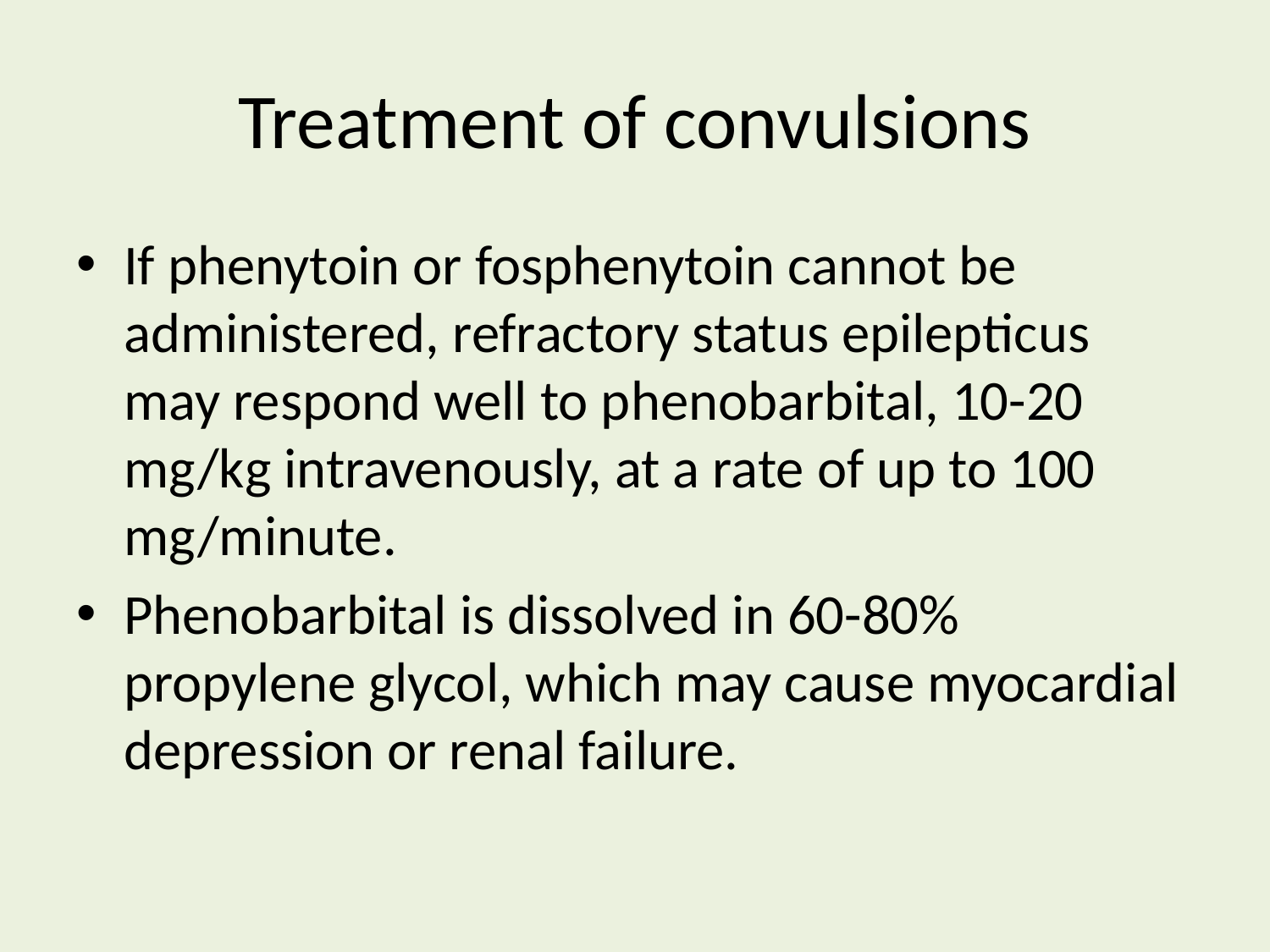

# Treatment of convulsions
If phenytoin or fosphenytoin cannot be administered, refractory status epilepticus may respond well to phenobarbital, 10-20 mg/kg intravenously, at a rate of up to 100 mg/minute.
Phenobarbital is dissolved in 60-80% propylene glycol, which may cause myocardial depression or renal failure.